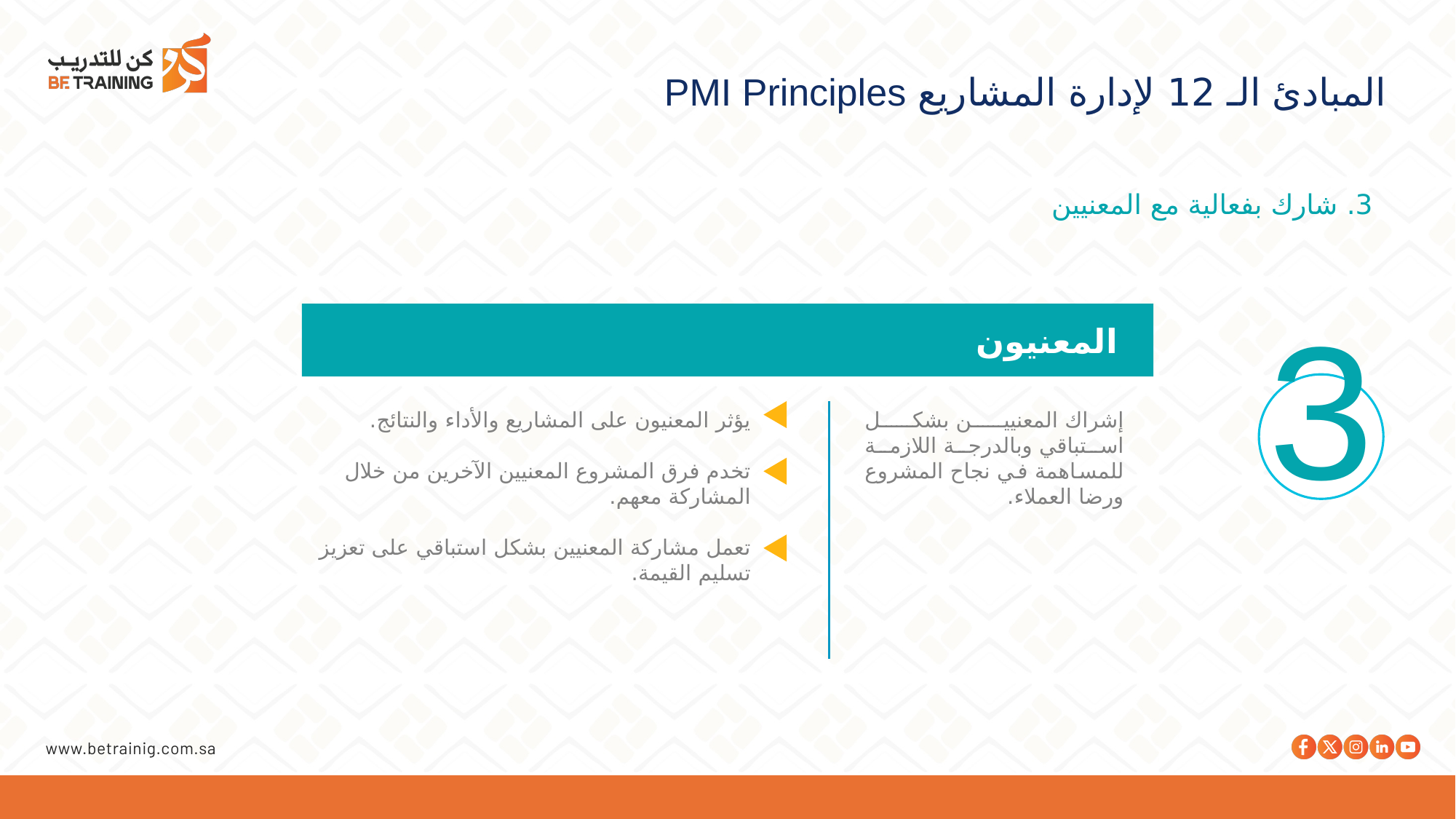

المبادئ الـ 12 لإدارة المشاريع PMI Principles
3. شارك بفعالية مع المعنيين
3

المعنيون

يؤثر المعنيون على المشاريع والأداء والنتائج.

تخدم فرق المشروع المعنيين الآخرين من خلال المشاركة معهم.

تعمل مشاركة المعنيين بشكل استباقي على تعزيز تسليم القيمة.
إشراك المعنيين بشكل استباقي وبالدرجة اللازمة للمساهمة في نجاح المشروع ورضا العملاء.